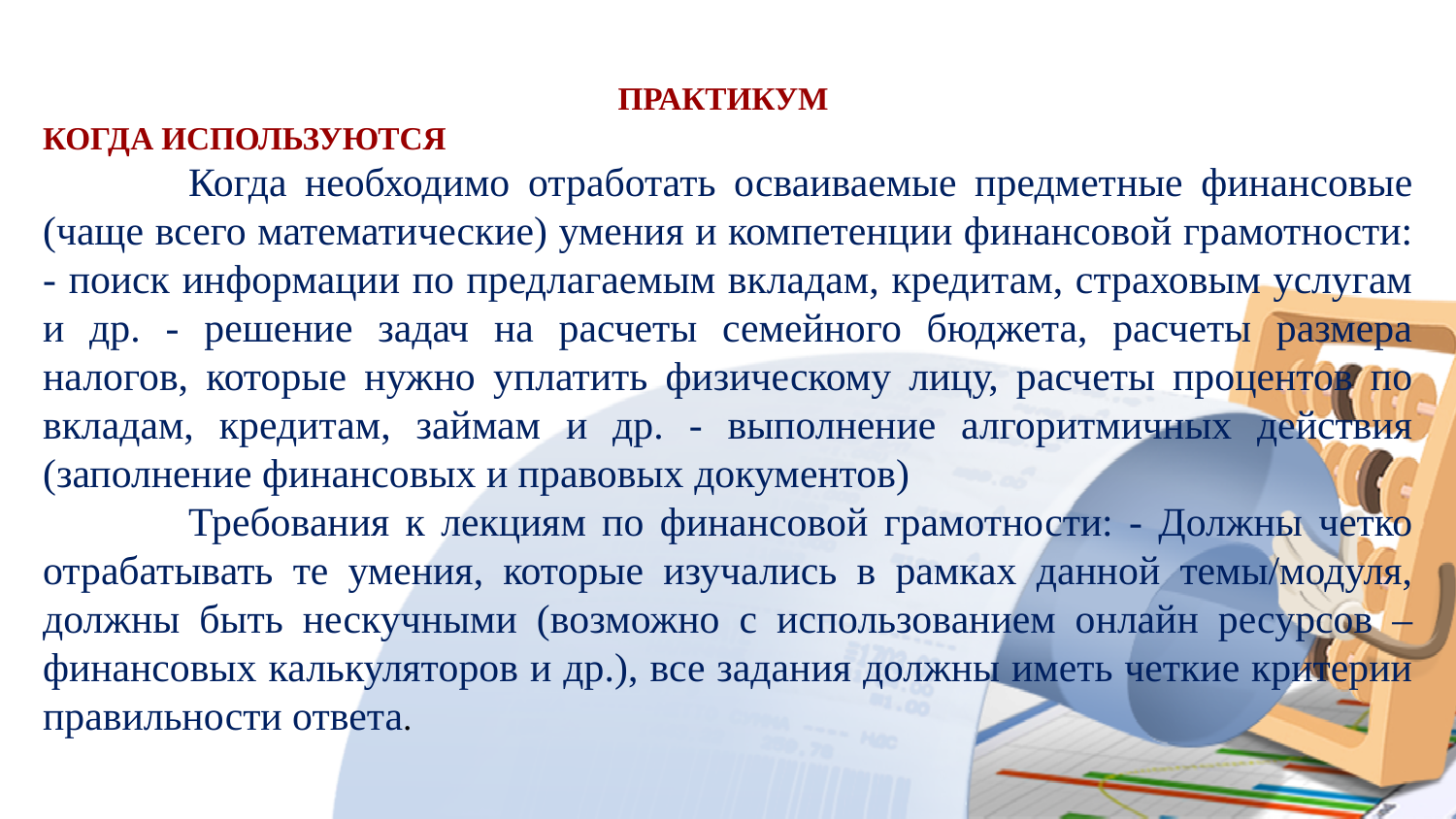

ПРАКТИКУМ
КОГДА ИСПОЛЬЗУЮТСЯ
	Когда необходимо отработать осваиваемые предметные финансовые (чаще всего математические) умения и компетенции финансовой грамотности: - поиск информации по предлагаемым вкладам, кредитам, страховым услугам и др. - решение задач на расчеты семейного бюджета, расчеты размера налогов, которые нужно уплатить физическому лицу, расчеты процентов по вкладам, кредитам, займам и др. - выполнение алгоритмичных действия (заполнение финансовых и правовых документов)
	Требования к лекциям по финансовой грамотности: - Должны четко отрабатывать те умения, которые изучались в рамках данной темы/модуля, должны быть нескучными (возможно с использованием онлайн ресурсов – финансовых калькуляторов и др.), все задания должны иметь четкие критерии правильности ответа.